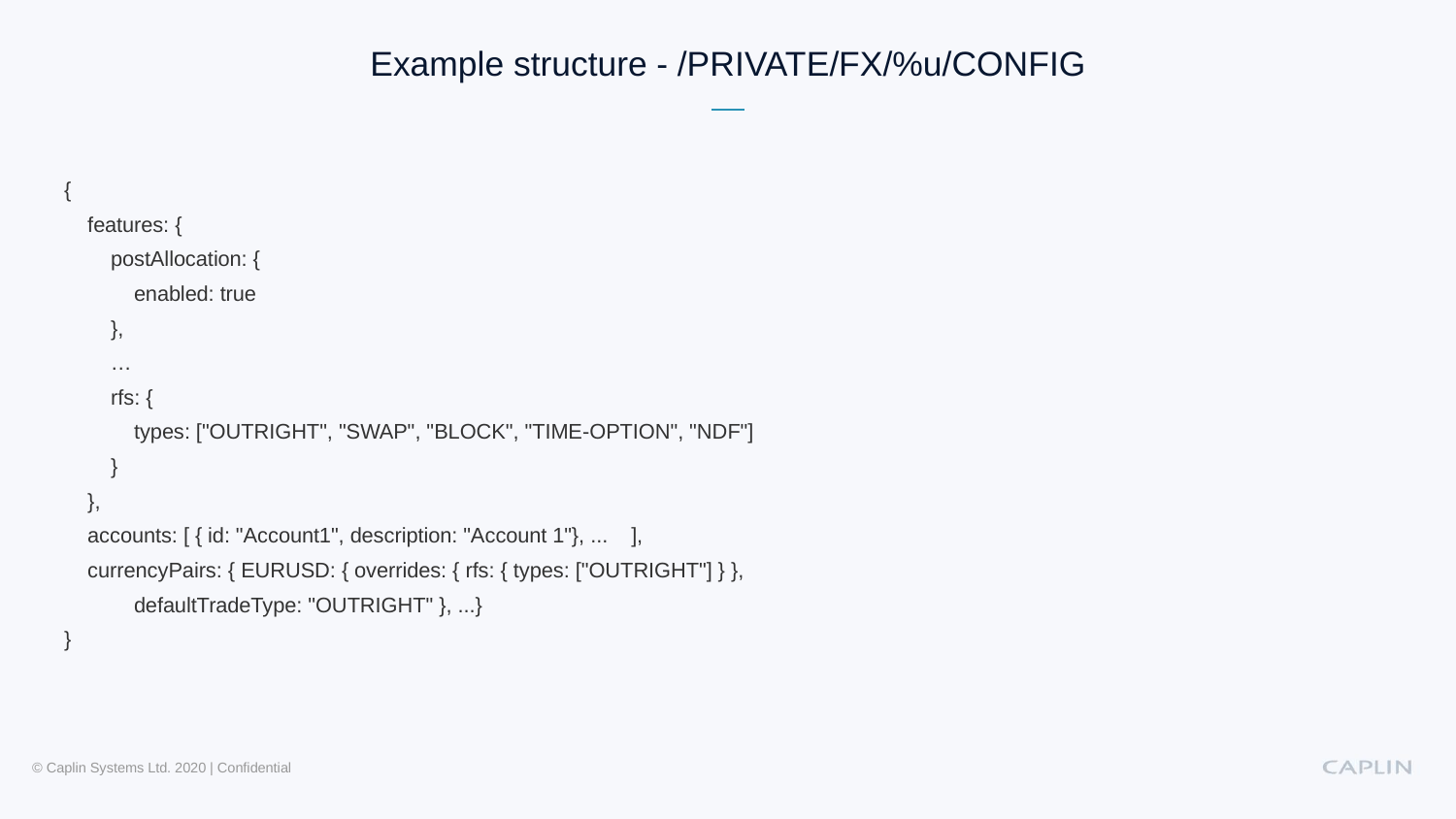

# Example structure - /PRIVATE/FX/%u/CONFIG
{
    features: {
        postAllocation: {
            enabled: true
        },
        …
        rfs: {
            types: ["OUTRIGHT", "SWAP", "BLOCK", "TIME-OPTION", "NDF"]
        }
    },
    accounts: [ { id: "Account1", description: "Account 1"}, ...    ],
    currencyPairs: { EURUSD: { overrides: { rfs: { types: ["OUTRIGHT"] } },
            defaultTradeType: "OUTRIGHT" }, ...}
}